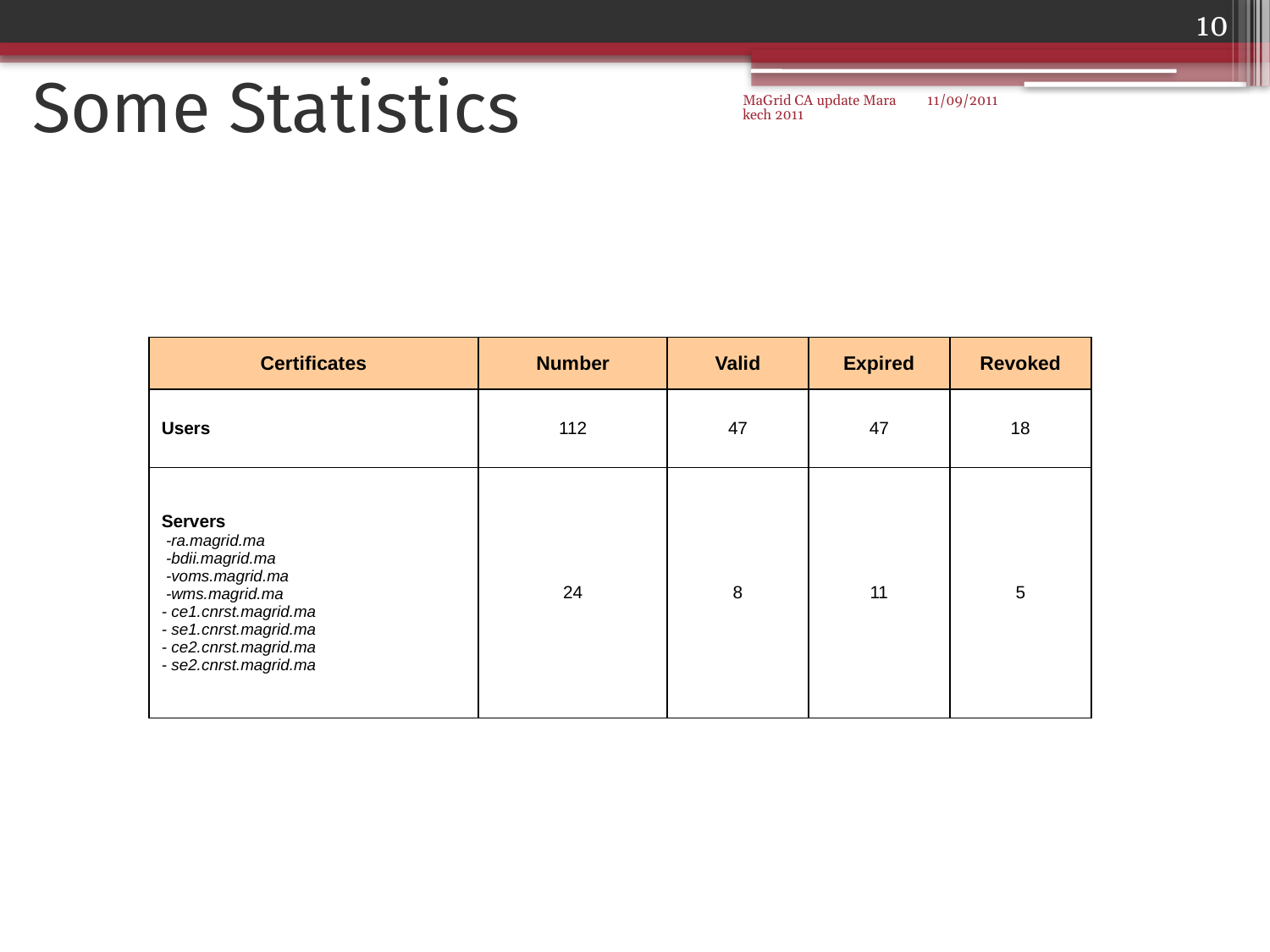

10
# Some Statistics
MaGrid CA update Marakech 2011
11/09/2011
| Certificates | Number | Valid | Expired | Revoked |
| --- | --- | --- | --- | --- |
| Users | 112 | 47 | 47 | 18 |
| Servers -ra.magrid.ma -bdii.magrid.ma -voms.magrid.ma -wms.magrid.ma - ce1.cnrst.magrid.ma - se1.cnrst.magrid.ma - ce2.cnrst.magrid.ma - se2.cnrst.magrid.ma | 24 | 8 | 11 | 5 |